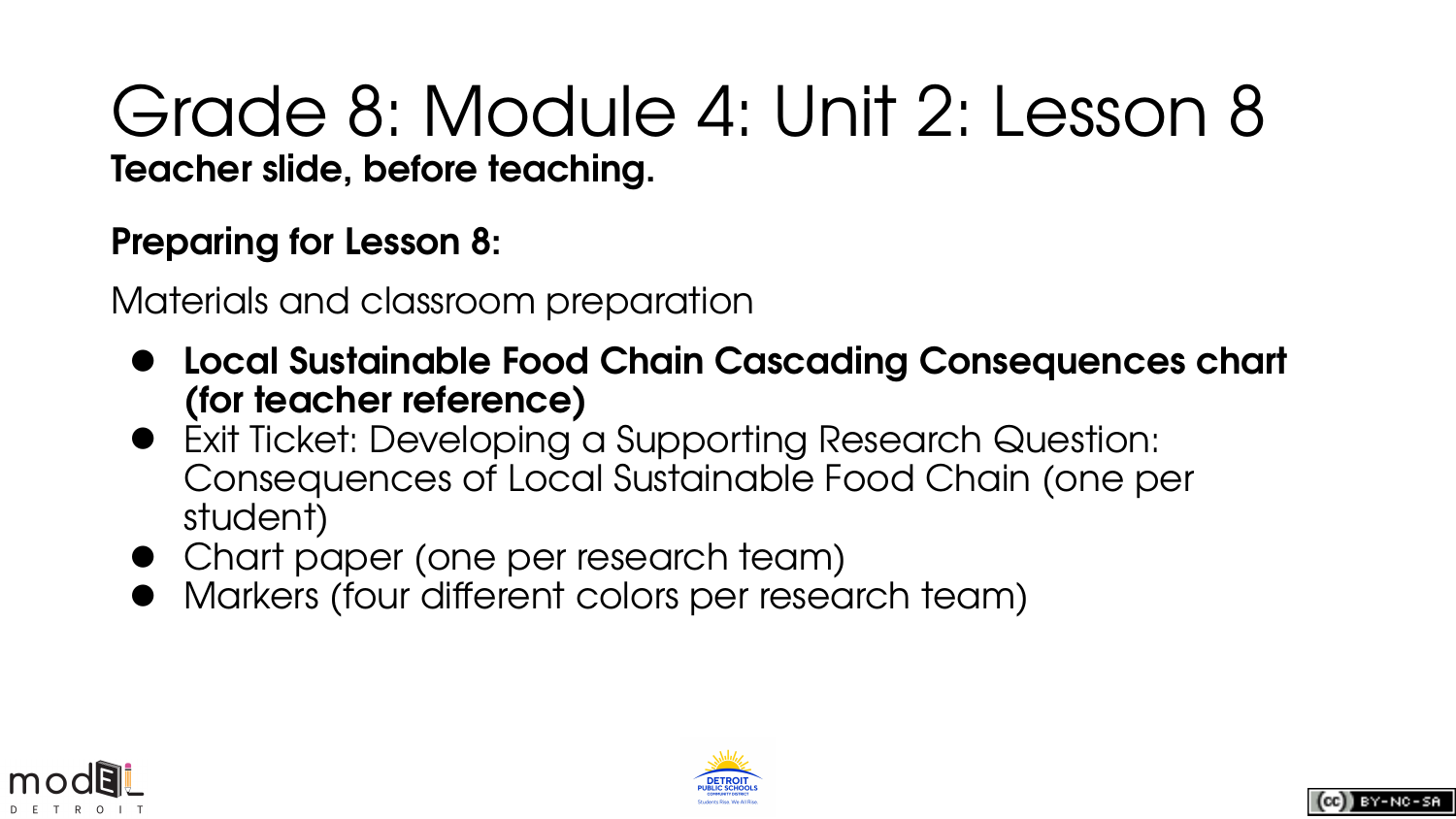

# Grade 8: Module 4: Unit 2: Lesson 8
Teacher slide, before teaching.

Preparing for Lesson 8:
Materials and classroom preparation
Local Sustainable Food Chain Cascading Consequences chart (for teacher reference)
Exit Ticket: Developing a Supporting Research Question: Consequences of Local Sustainable Food Chain (one per student)
Chart paper (one per research team)
Markers (four different colors per research team)